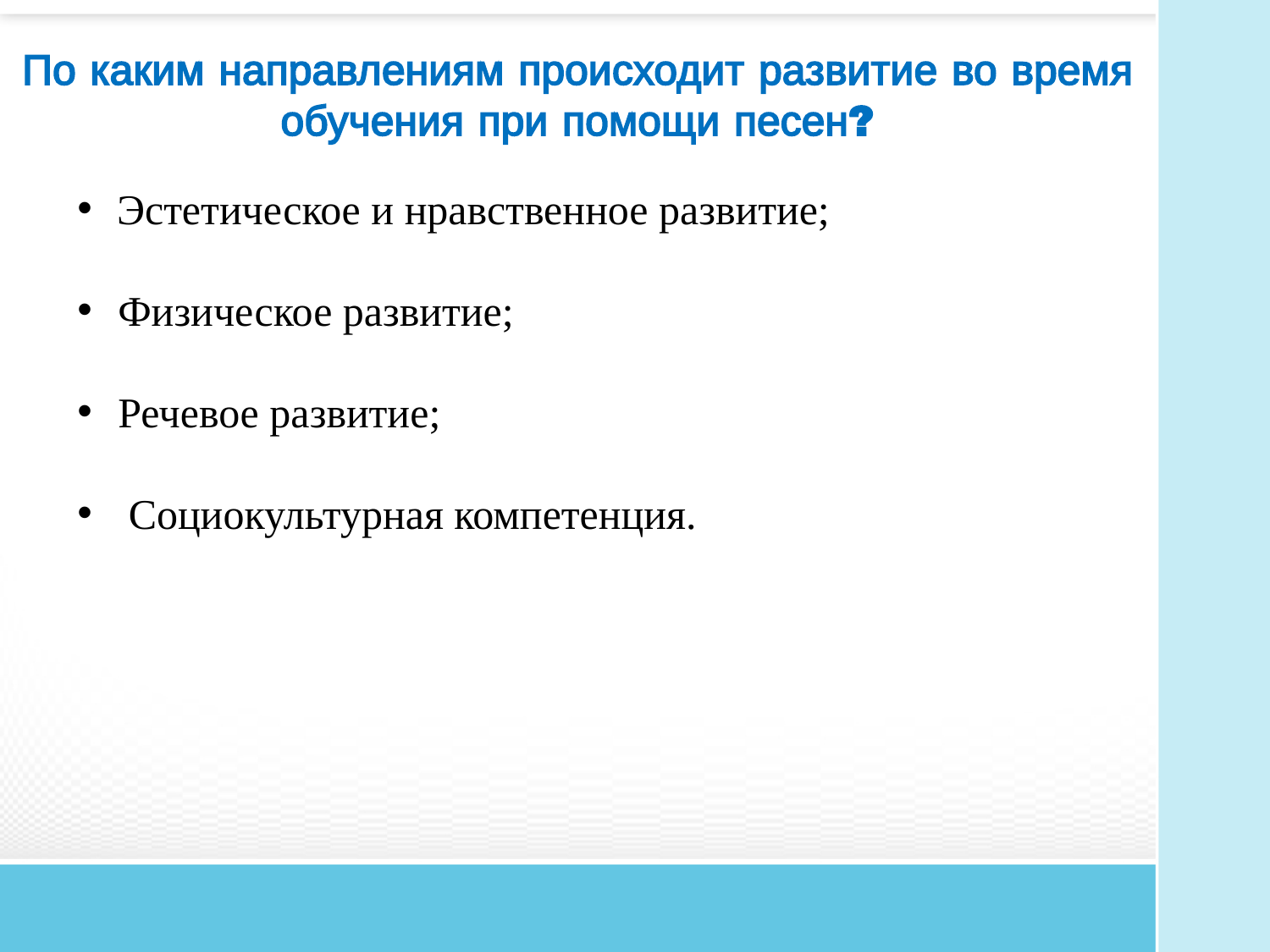

По каким направлениям происходит развитие во время обучения при помощи песен?
 Эстетическое и нравственное развитие;

 Физическое развитие;

 Речевое развитие;

  Социокультурная компетенция.